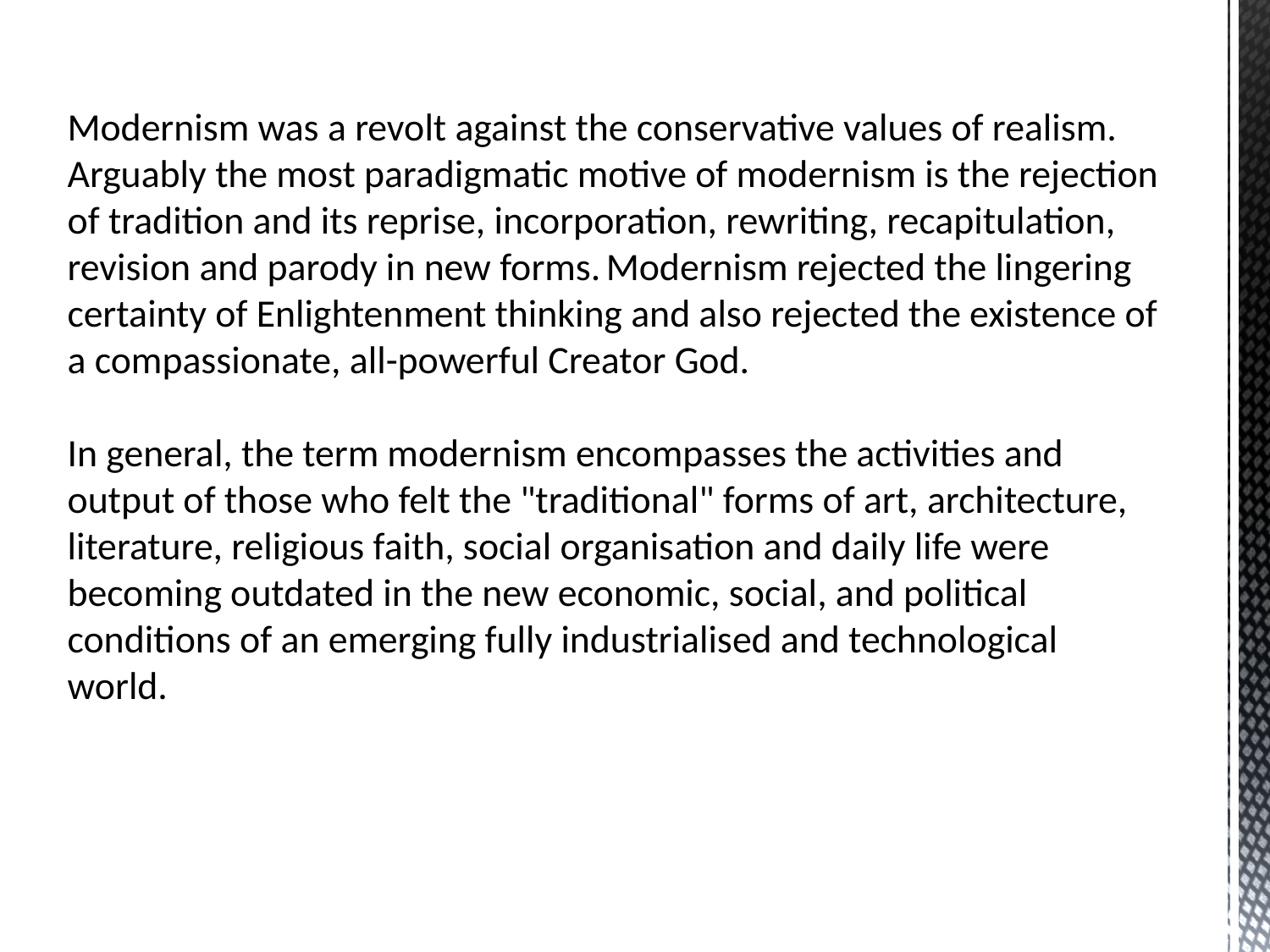

Modernism was a revolt against the conservative values of realism. Arguably the most paradigmatic motive of modernism is the rejection of tradition and its reprise, incorporation, rewriting, recapitulation, revision and parody in new forms. Modernism rejected the lingering certainty of Enlightenment thinking and also rejected the existence of a compassionate, all-powerful Creator God.

In general, the term modernism encompasses the activities and output of those who felt the "traditional" forms of art, architecture, literature, religious faith, social organisation and daily life were becoming outdated in the new economic, social, and political conditions of an emerging fully industrialised and technological world.